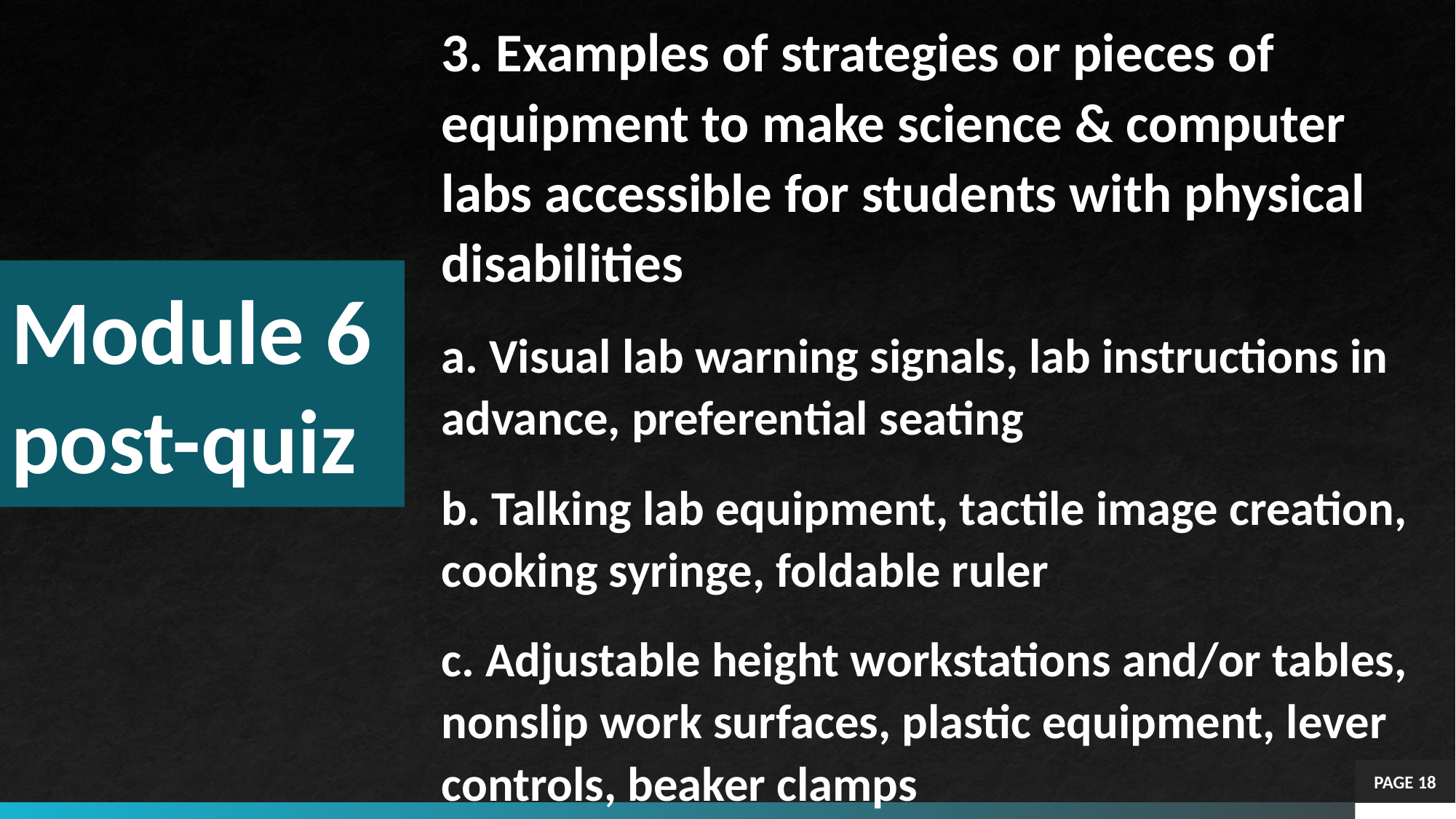

3. Examples of strategies or pieces of equipment to make science & computer labs accessible for students with physical disabilities
a. Visual lab warning signals, lab instructions in advance, preferential seating
b. Talking lab equipment, tactile image creation, cooking syringe, foldable ruler
c. Adjustable height workstations and/or tables, nonslip work surfaces, plastic equipment, lever controls, beaker clamps

# Module 6 post-quiz
PAGE 18